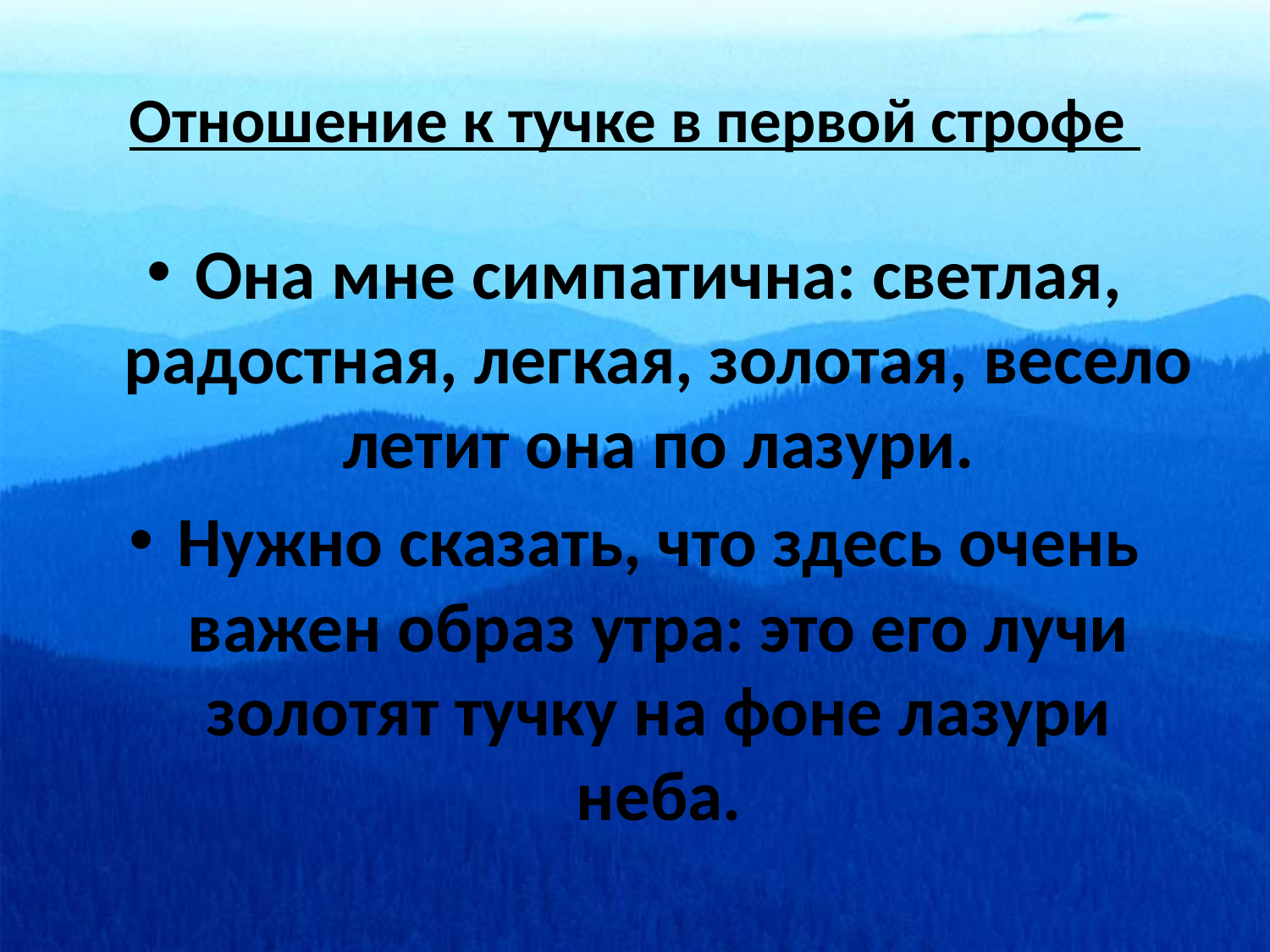

# Отношение к тучке в первой строфе
Она мне симпатична: светлая, радостная, легкая, золотая, весело летит она по лазури.
Нужно сказать, что здесь очень важен образ утра: это его лучи золотят тучку на фоне лазури неба.